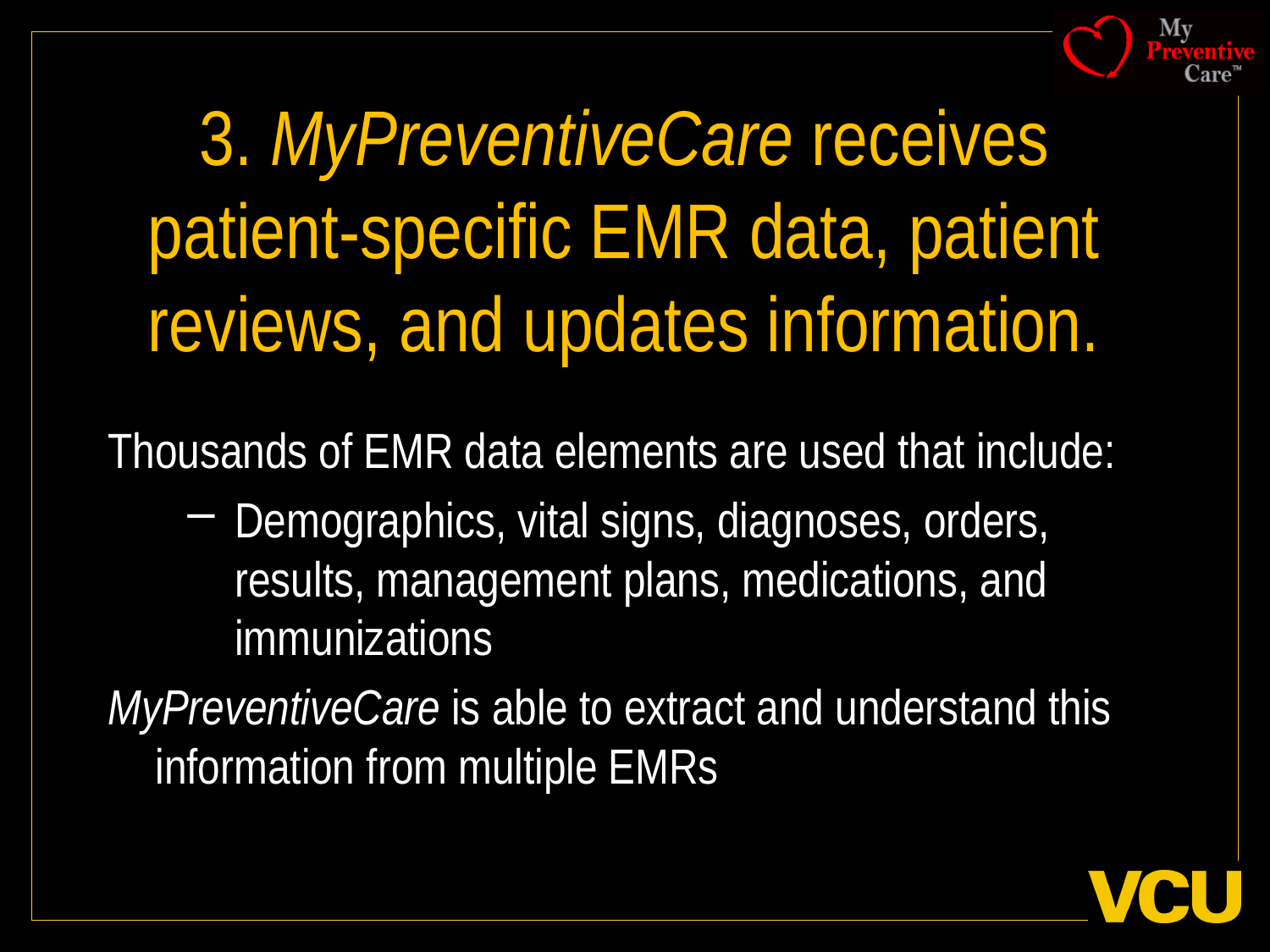

# 3. MyPreventiveCare receives patient-specific EMR data, patient reviews, and updates information.
Thousands of EMR data elements are used that include:
Demographics, vital signs, diagnoses, orders, results, management plans, medications, and immunizations
MyPreventiveCare is able to extract and understand this information from multiple EMRs